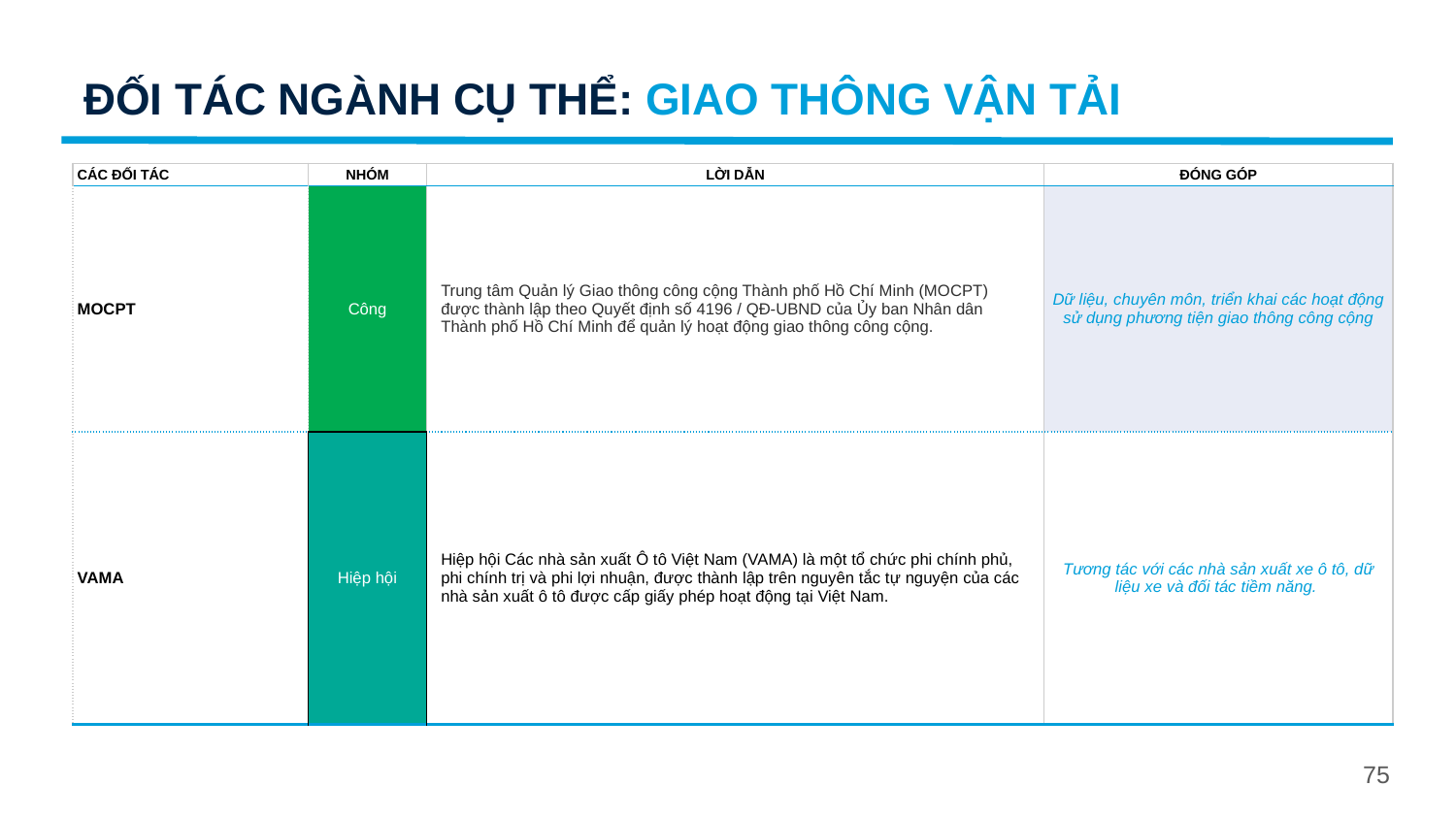

ĐỐI TÁC NGÀNH CỤ THỂ: GIAO THÔNG VẬN TẢI
| CÁC ĐỐI TÁC | NHÓM | LỜI DẪN | ĐÓNG GÓP |
| --- | --- | --- | --- |
| MOCPT | Công | Trung tâm Quản lý Giao thông công cộng Thành phố Hồ Chí Minh (MOCPT) được thành lập theo Quyết định số 4196 / QĐ-UBND của Ủy ban Nhân dân Thành phố Hồ Chí Minh để quản lý hoạt động giao thông công cộng. | Dữ liệu, chuyên môn, triển khai các hoạt động sử dụng phương tiện giao thông công cộng |
| VAMA | Hiệp hội | Hiệp hội Các nhà sản xuất Ô tô Việt Nam (VAMA) là một tổ chức phi chính phủ, phi chính trị và phi lợi nhuận, được thành lập trên nguyên tắc tự nguyện của các nhà sản xuất ô tô được cấp giấy phép hoạt động tại Việt Nam. | Tương tác với các nhà sản xuất xe ô tô, dữ liệu xe và đối tác tiềm năng. |
75